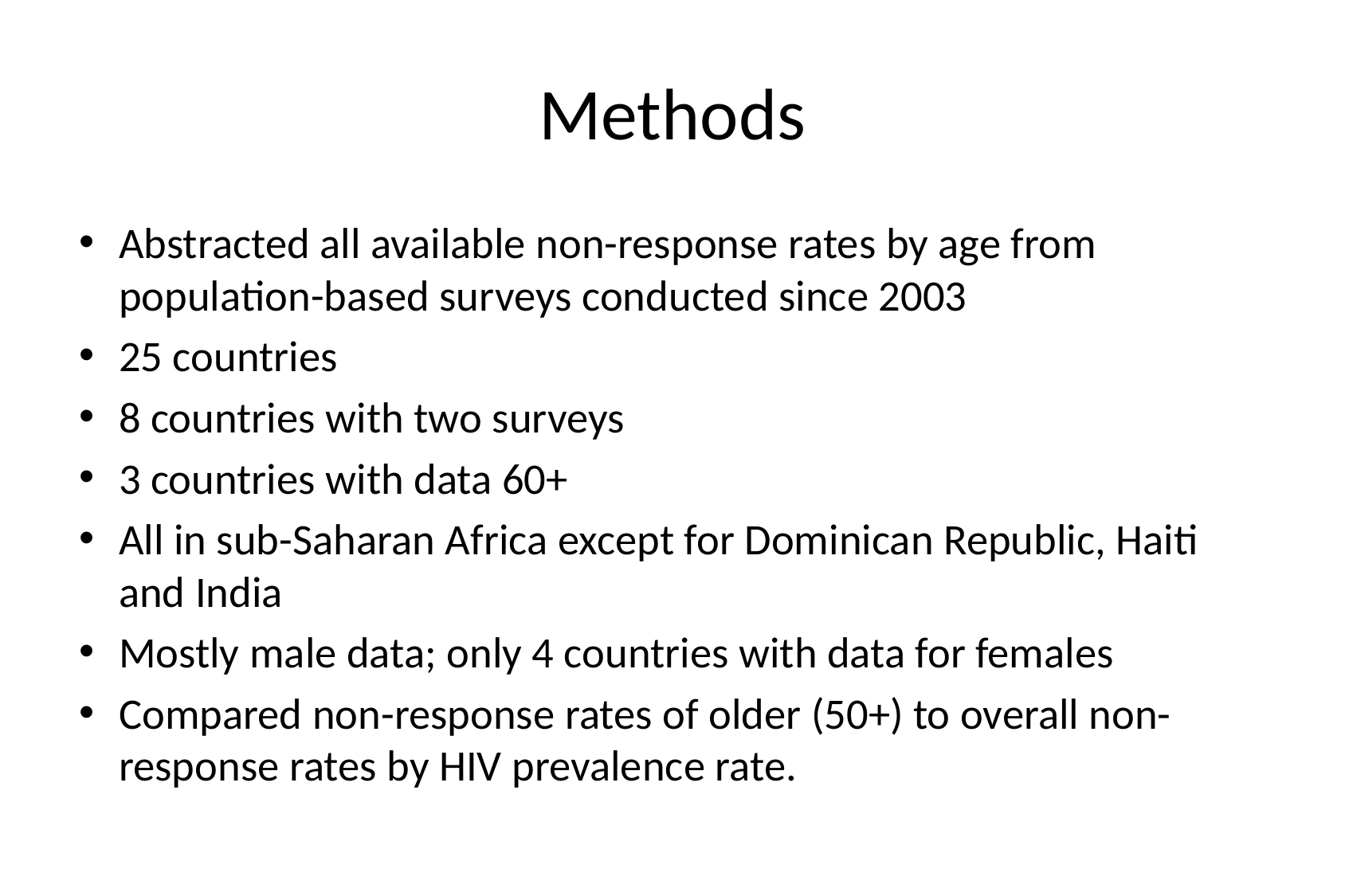

# Methods
Abstracted all available non-response rates by age from population-based surveys conducted since 2003
25 countries
8 countries with two surveys
3 countries with data 60+
All in sub-Saharan Africa except for Dominican Republic, Haiti and India
Mostly male data; only 4 countries with data for females
Compared non-response rates of older (50+) to overall non-response rates by HIV prevalence rate.